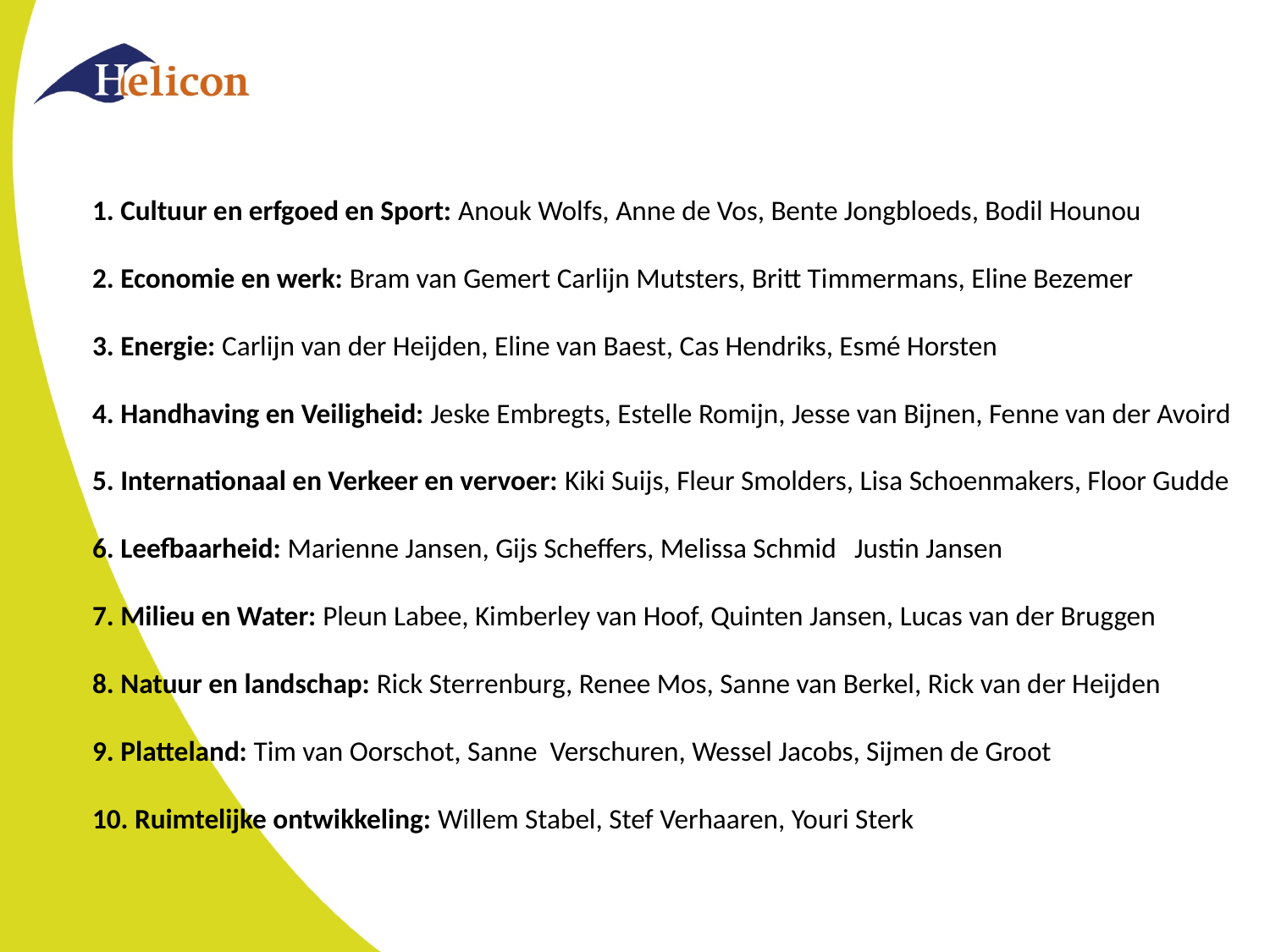

1. Cultuur en erfgoed en Sport: Anouk Wolfs, Anne de Vos, Bente Jongbloeds, Bodil Hounou

2. Economie en werk: Bram van Gemert Carlijn Mutsters, Britt Timmermans, Eline Bezemer

3. Energie: Carlijn van der Heijden, Eline van Baest, Cas Hendriks, Esmé Horsten

4. Handhaving en Veiligheid: Jeske Embregts, Estelle Romijn, Jesse van Bijnen, Fenne van der Avoird

5. Internationaal en Verkeer en vervoer: Kiki Suijs, Fleur Smolders, Lisa Schoenmakers, Floor Gudde

6. Leefbaarheid: Marienne Jansen, Gijs Scheffers, Melissa Schmid	Justin Jansen

7. Milieu en Water: Pleun Labee, Kimberley van Hoof, Quinten Jansen, Lucas van der Bruggen

8. Natuur en landschap: Rick Sterrenburg, Renee Mos, Sanne van Berkel, Rick van der Heijden

9. Platteland: Tim van Oorschot, Sanne  Verschuren, Wessel Jacobs, Sijmen de Groot

10. Ruimtelijke ontwikkeling: Willem Stabel, Stef Verhaaren, Youri Sterk